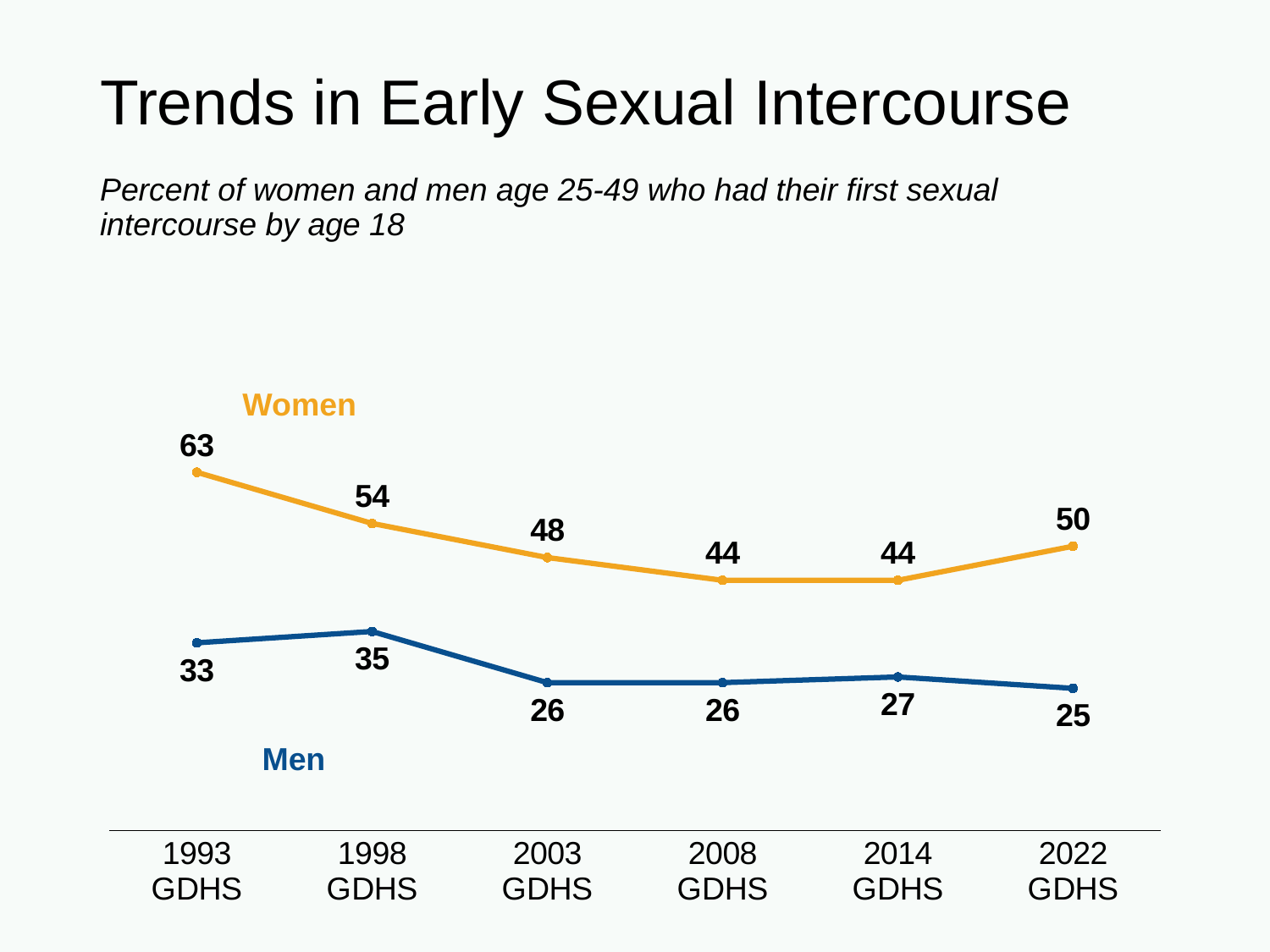

# Trends in Early Sexual Intercourse
Percent of women and men age 25-49 who had their first sexual intercourse by age 18

### Chart

| Category | Women | Men |
|---|---|---|
| 1993 GDHS | 63.0 | 33.0 |
| 1998 GDHS | 54.0 | 35.0 |
| 2003 GDHS | 48.0 | 26.0 |
| 2008 GDHS | 44.0 | 26.0 |
| 2014 GDHS | 44.0 | 27.0 |
| 2022 GDHS | 50.0 | 25.0 |
Women
Men